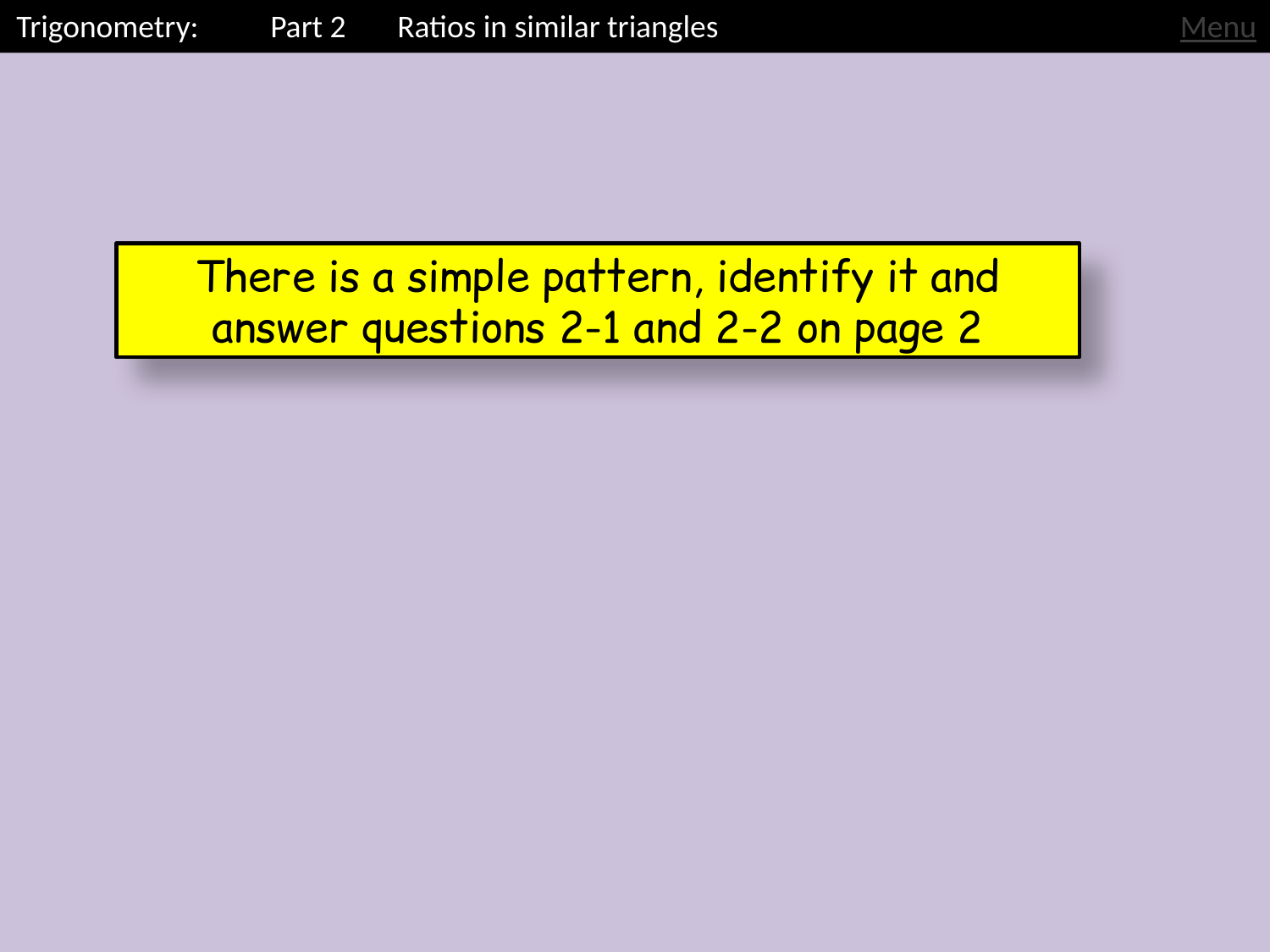

Trigonometry:  	Part 2	Ratios in similar triangles

Menu
There is a simple pattern, identify it and answer questions 2-1 and 2-2 on page 2